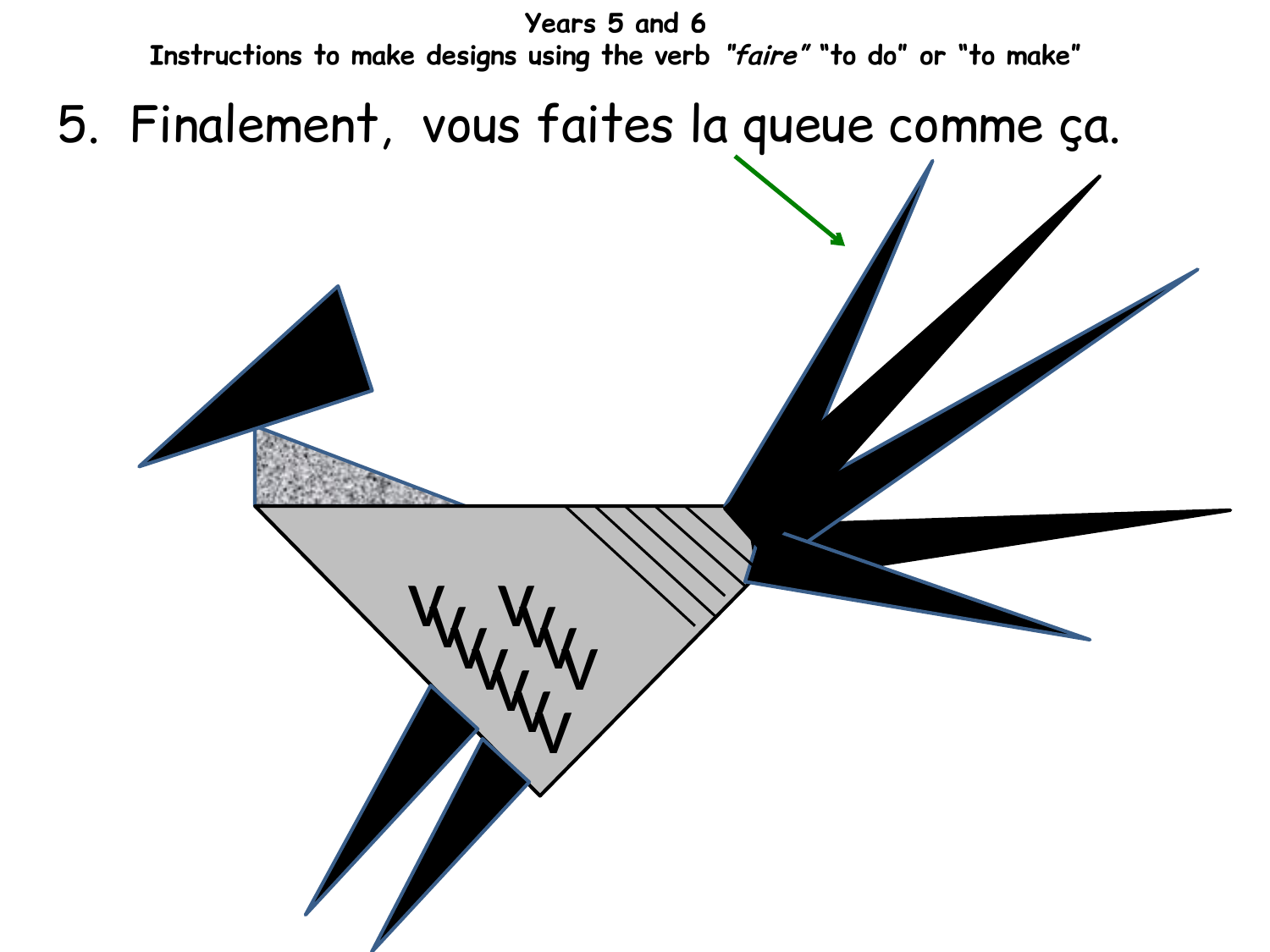

# Years 5 and 6 Instructions to make designs using the verb “faire” “to do” or “to make”
5.  Finalement,  vous faites la queue comme ça.

v
v
v
v
v
v
v
v
v
v
v